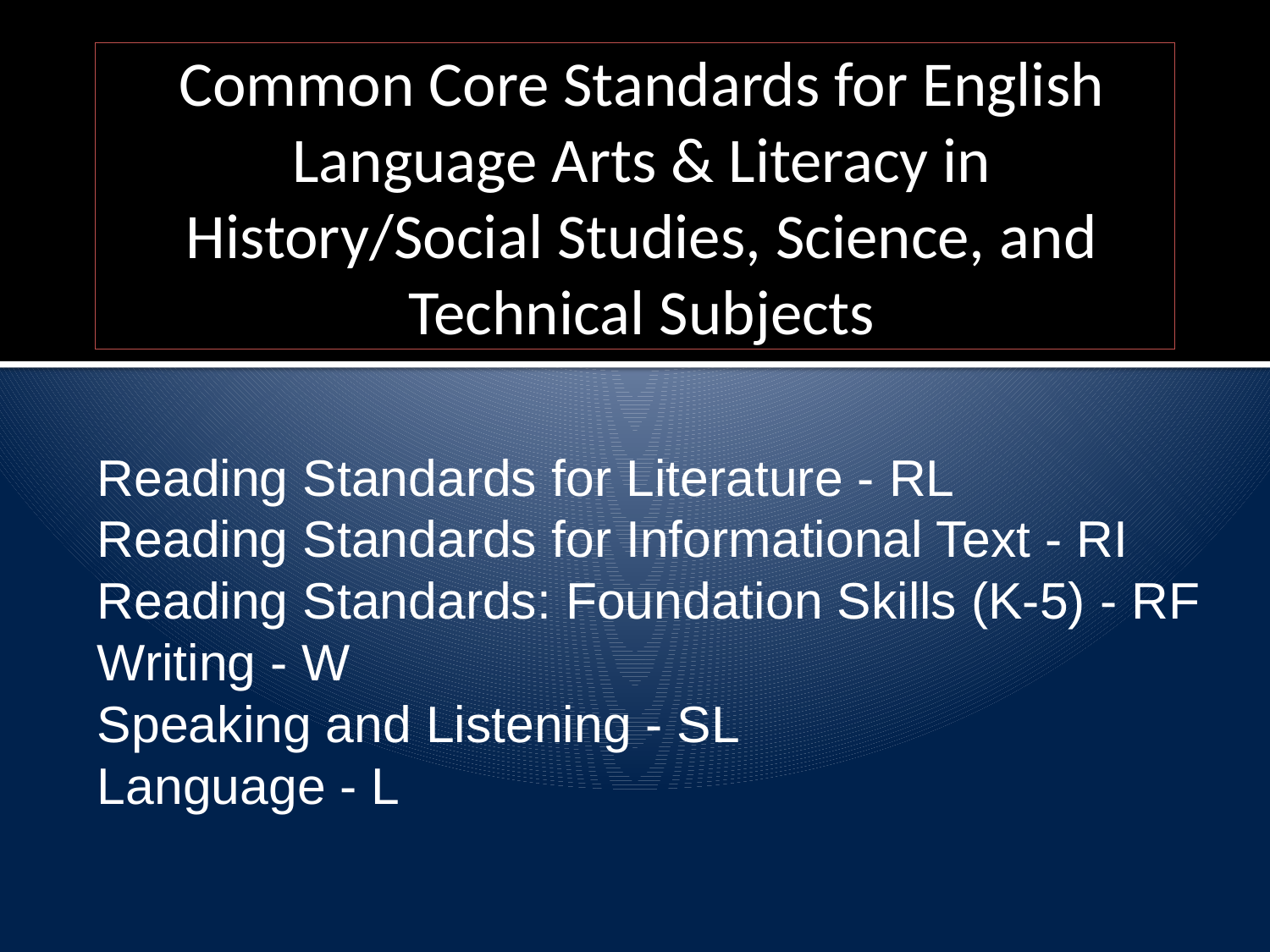

Common Core Standards for English Language Arts & Literacy in History/Social Studies, Science, and Technical Subjects
# Reading Standards for Literature - RL Reading Standards for Informational Text - RI Reading Standards: Foundation Skills (K-5) - RF Writing - W Speaking and Listening - SL Language - L